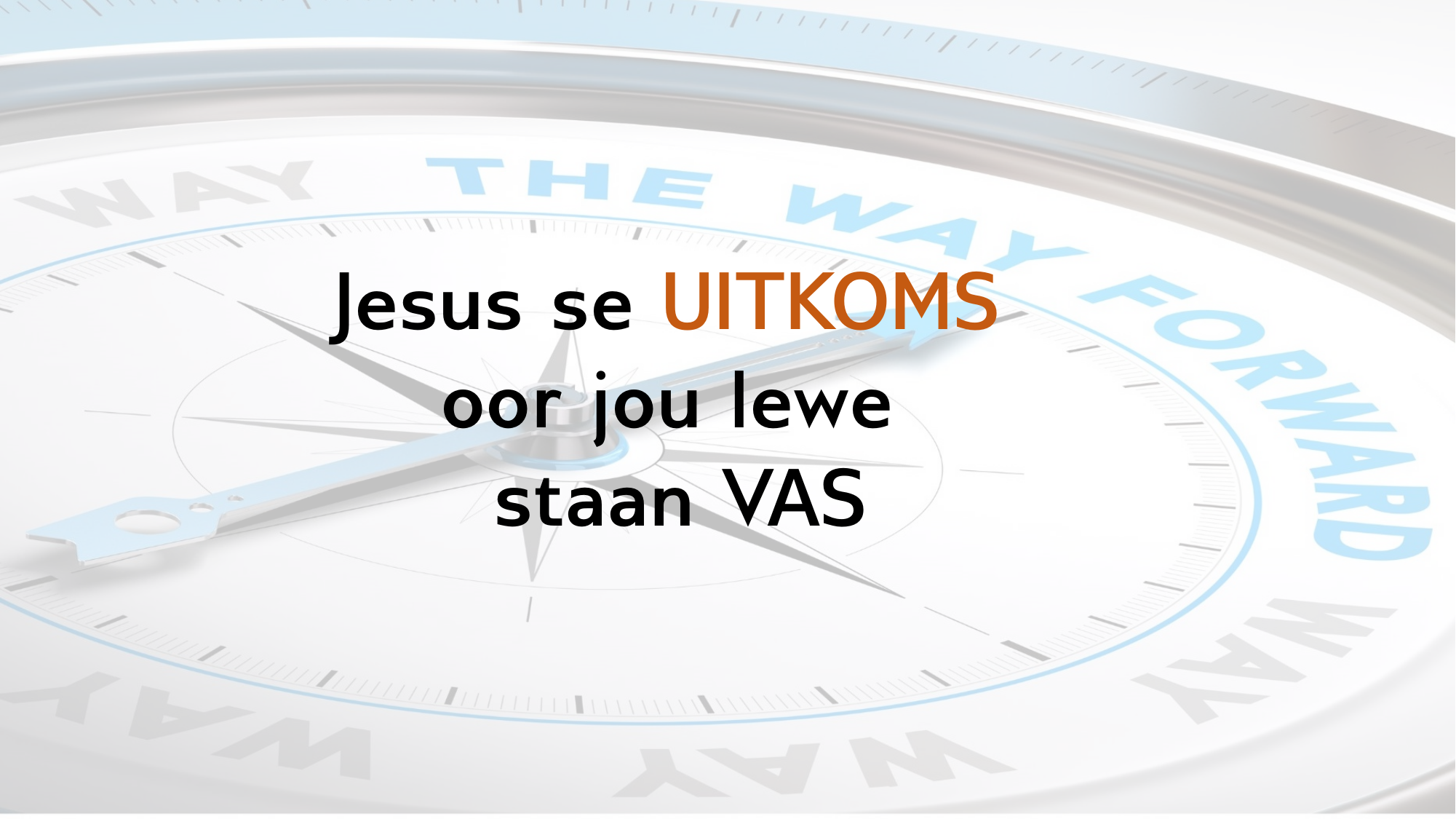

Jesus se UITKOMS
oor jou lewe
staan VAS